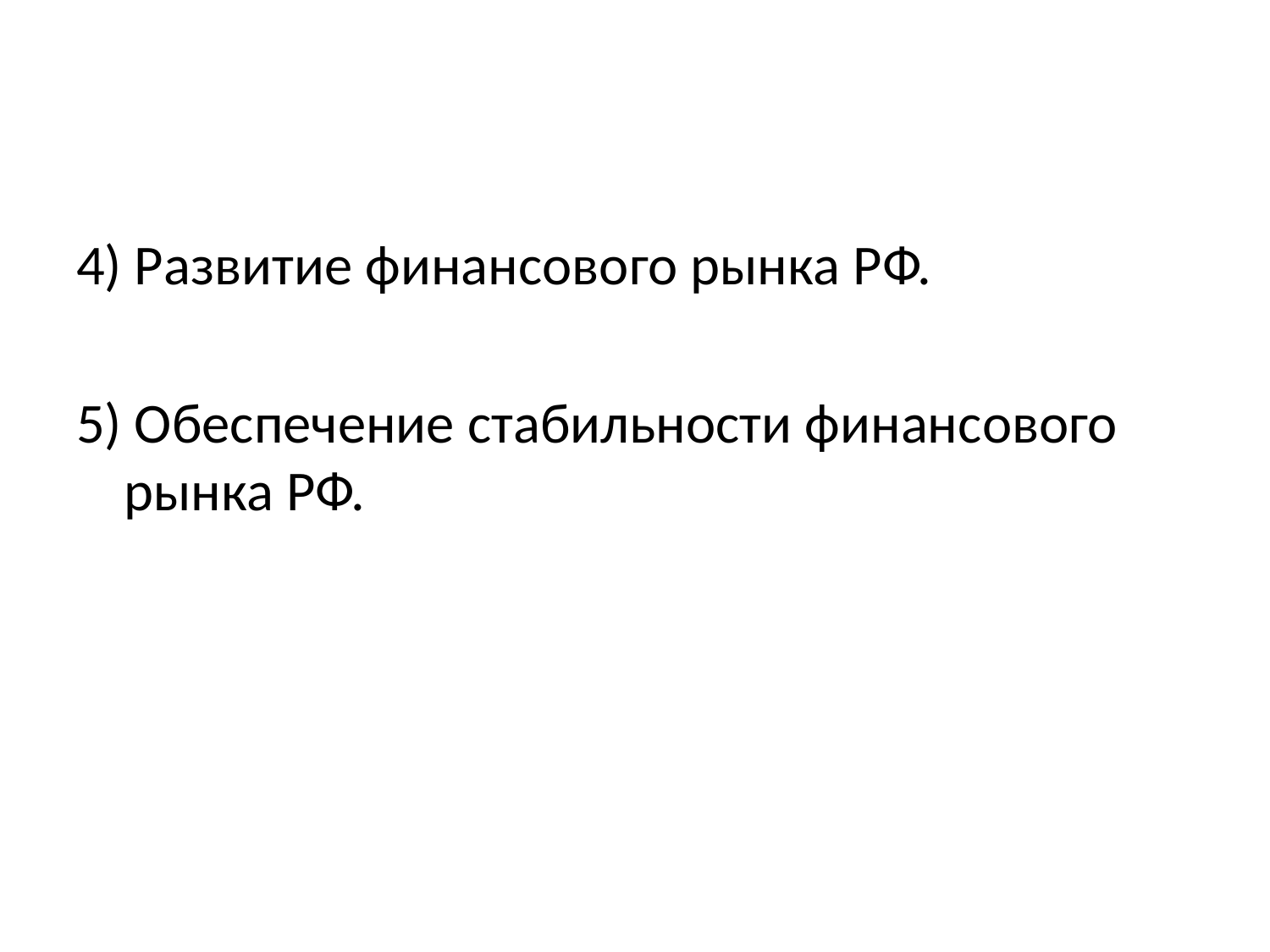

#
4) Развитие финансового рынка РФ.

5) Обеспечение стабильности финансового рынка РФ.